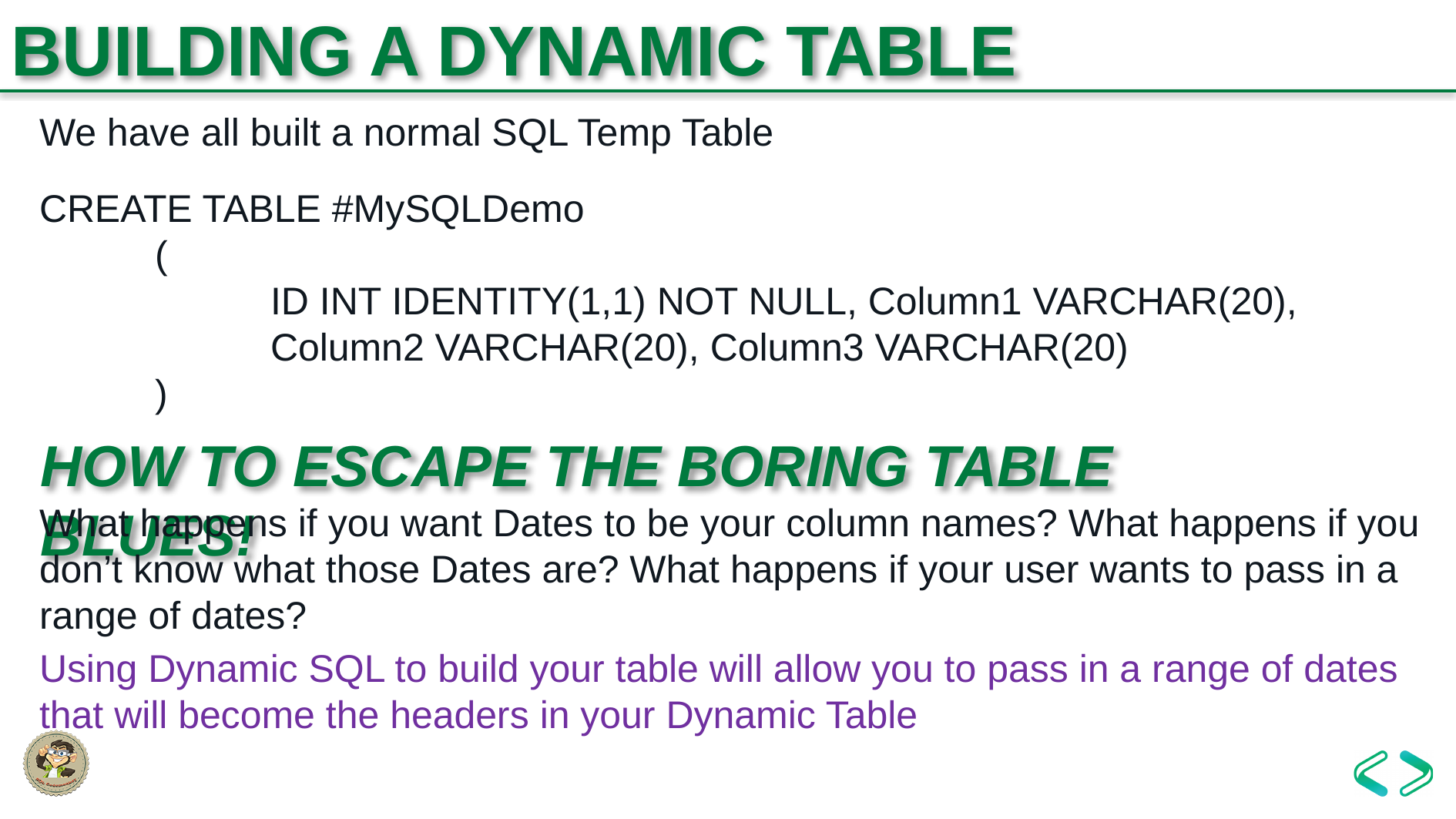

BUILDING A DYNAMIC TABLE
We have all built a normal SQL Temp Table
CREATE TABLE #MySQLDemo
	(
		ID INT IDENTITY(1,1) NOT NULL, Column1 VARCHAR(20),
		Column2 VARCHAR(20), Column3 VARCHAR(20)
	)
HOW TO ESCAPE THE BORING TABLE BLUES!
What happens if you want Dates to be your column names? What happens if you don’t know what those Dates are? What happens if your user wants to pass in a range of dates?
Using Dynamic SQL to build your table will allow you to pass in a range of dates that will become the headers in your Dynamic Table